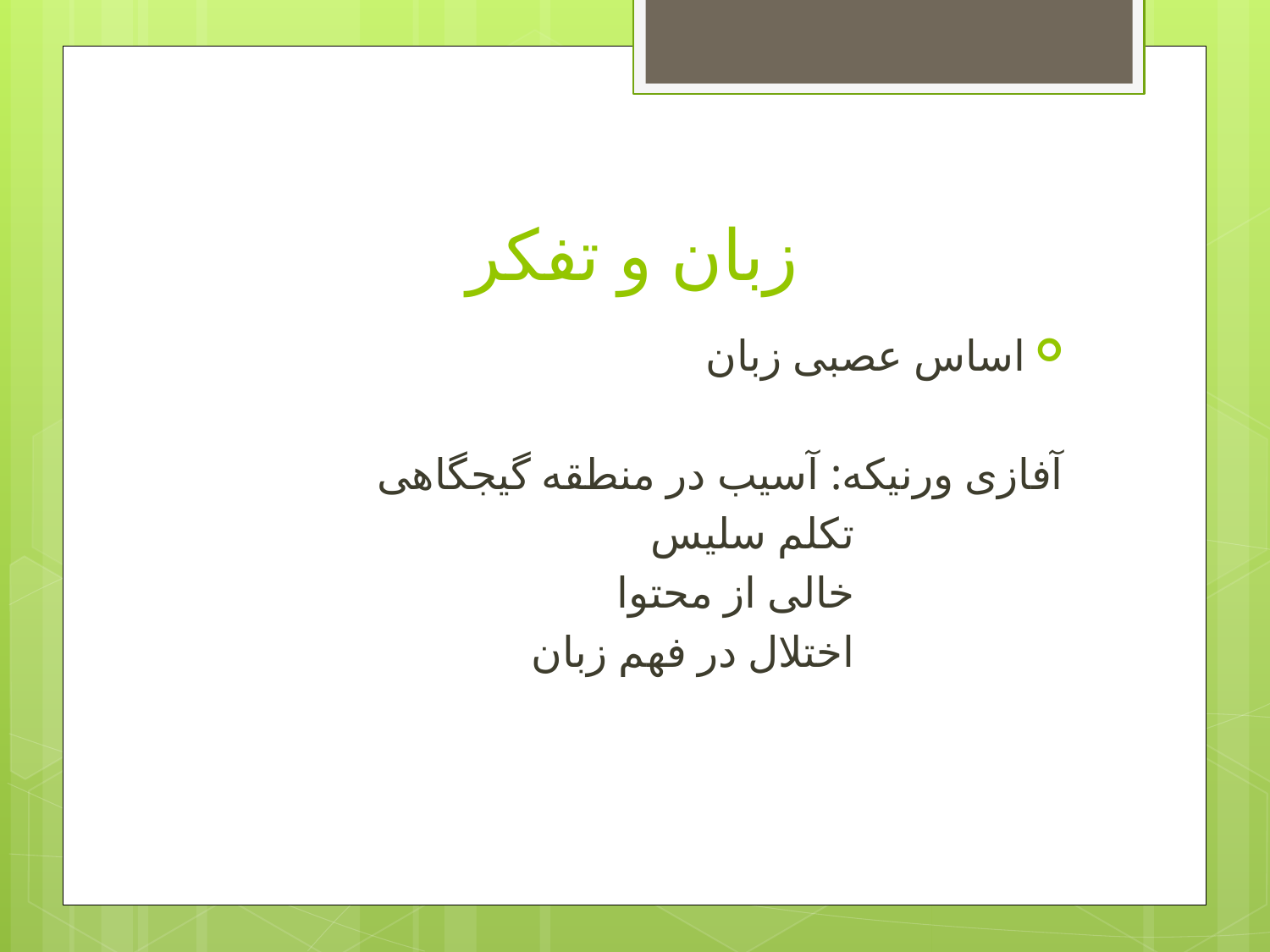

# زبان و تفکر
اساس عصبی زبان

آفازی ورنیکه: آسیب در منطقه گیجگاهی
                   تکلم سلیس
                   خالی از محتوا
                   اختلال در فهم زبان